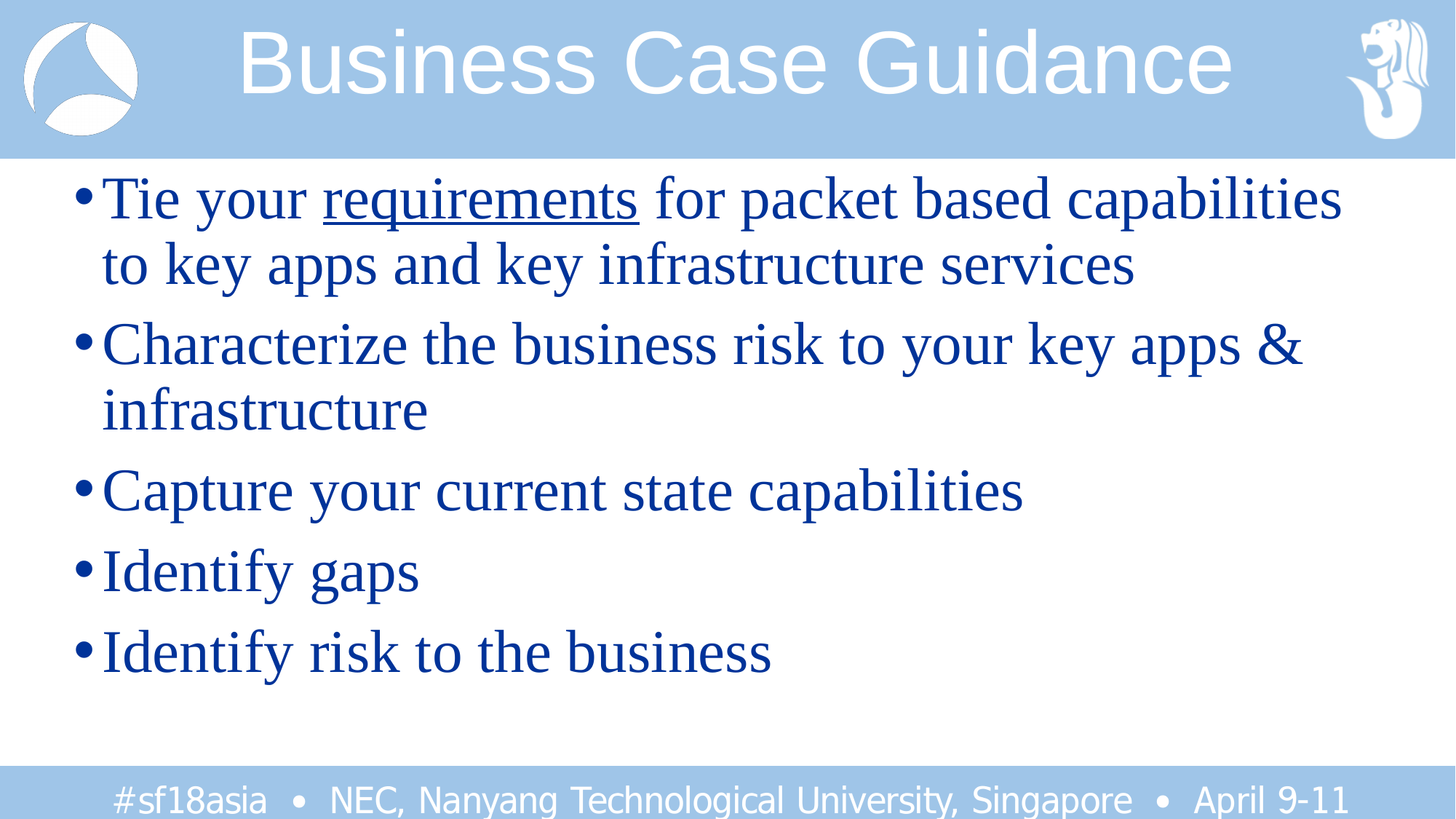

# Business Case Guidance
Tie your requirements for packet based capabilities to key apps and key infrastructure services
Characterize the business risk to your key apps & infrastructure
Capture your current state capabilities
Identify gaps
Identify risk to the business